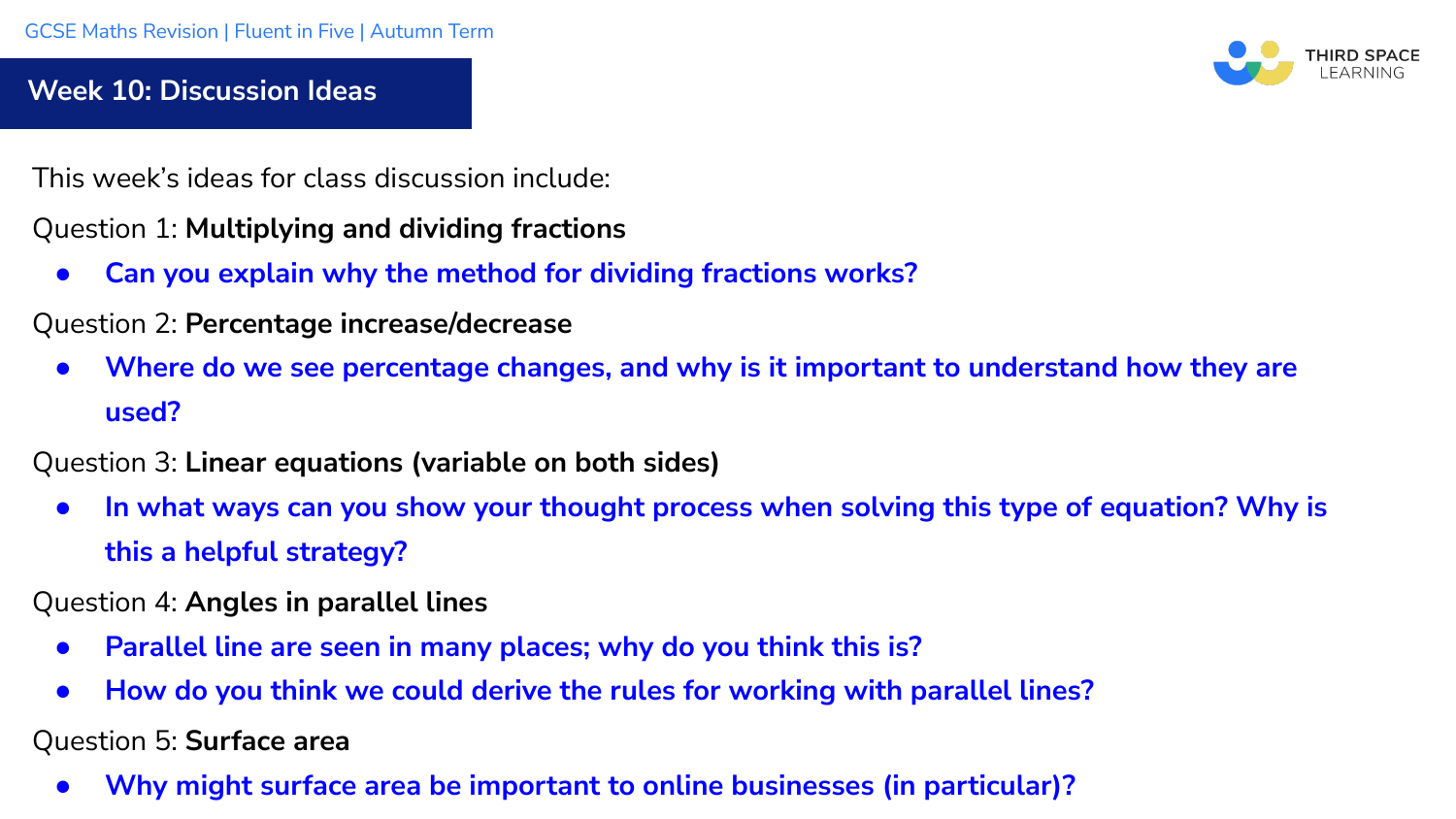

Week 10: Discussion Ideas
| This week’s ideas for class discussion include: |
| --- |
| Question 1: Multiplying and dividing fractions Can you explain why the method for dividing fractions works? |
| Question 2: Percentage increase/decrease Where do we see percentage changes, and why is it important to understand how they are used? |
| Question 3: Linear equations (variable on both sides) In what ways can you show your thought process when solving this type of equation? Why is this a helpful strategy? |
| Question 4: Angles in parallel lines Parallel line are seen in many places; why do you think this is? How do you think we could derive the rules for working with parallel lines? |
| Question 5: Surface area Why might surface area be important to online businesses (in particular)? |